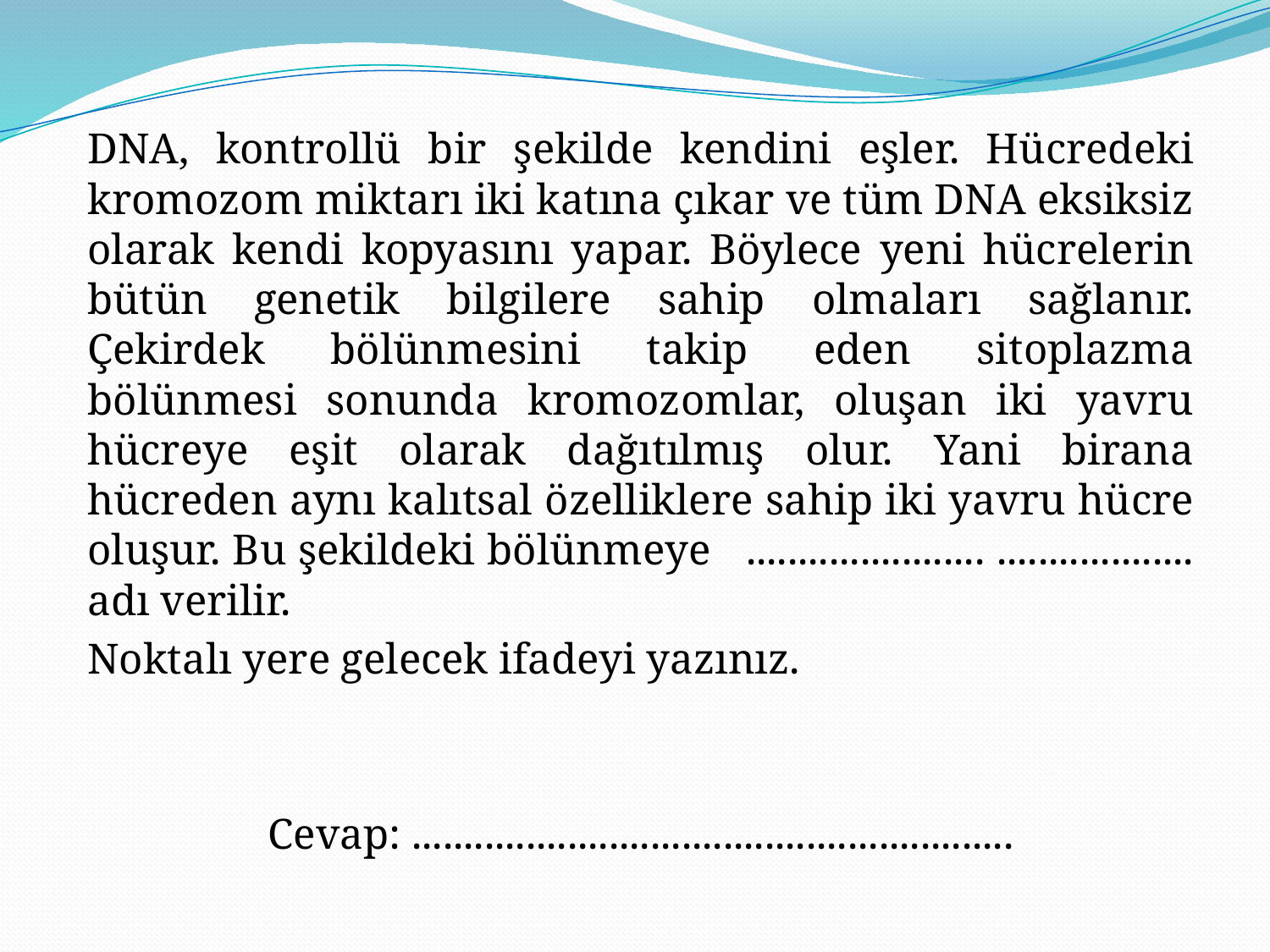

DNA, kontrollü bir şekilde kendini eşler. Hücredeki kromozom miktarı iki katına çıkar ve tüm DNA eksiksiz olarak kendi kopyasını yapar. Böylece yeni hücrelerin bütün genetik bilgilere sahip olmaları sağlanır. Çekirdek bölünmesini takip eden sitoplazma bölünmesi sonunda kromozomlar, oluşan iki yavru hücreye eşit olarak dağıtılmış olur. Yani birana hücreden aynı kalıtsal özelliklere sahip iki yavru hücre oluşur. Bu şekildeki bölünmeye   ....................... ................... adı verilir.
Noktalı yere gelecek ifadeyi yazınız.

Cevap: ..........................................................